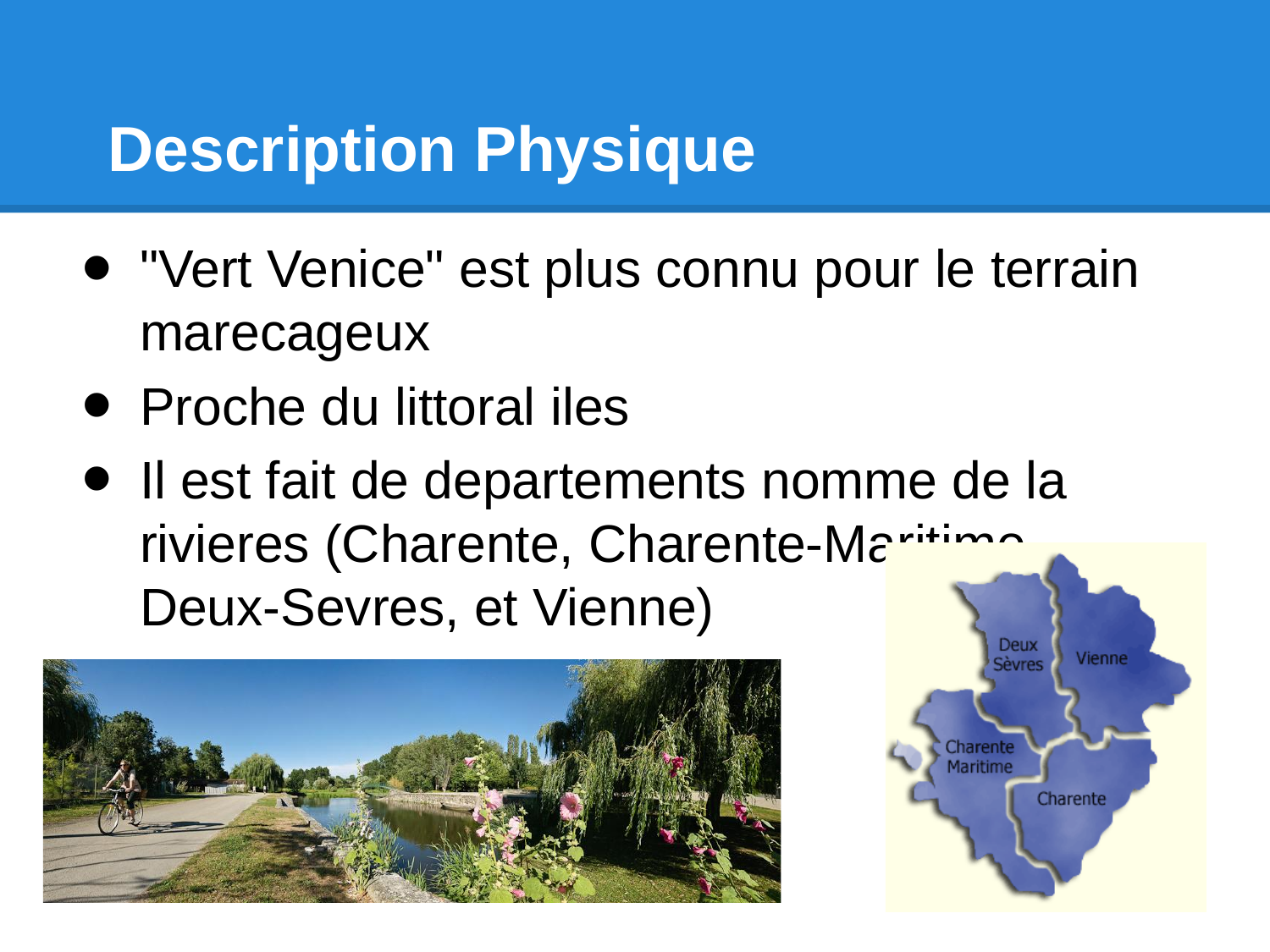

# Description Physique
"Vert Venice" est plus connu pour le terrain marecageux
Proche du littoral iles
Il est fait de departements nomme de la rivieres (Charente, Charente-Maritime, Deux-Sevres, et Vienne)